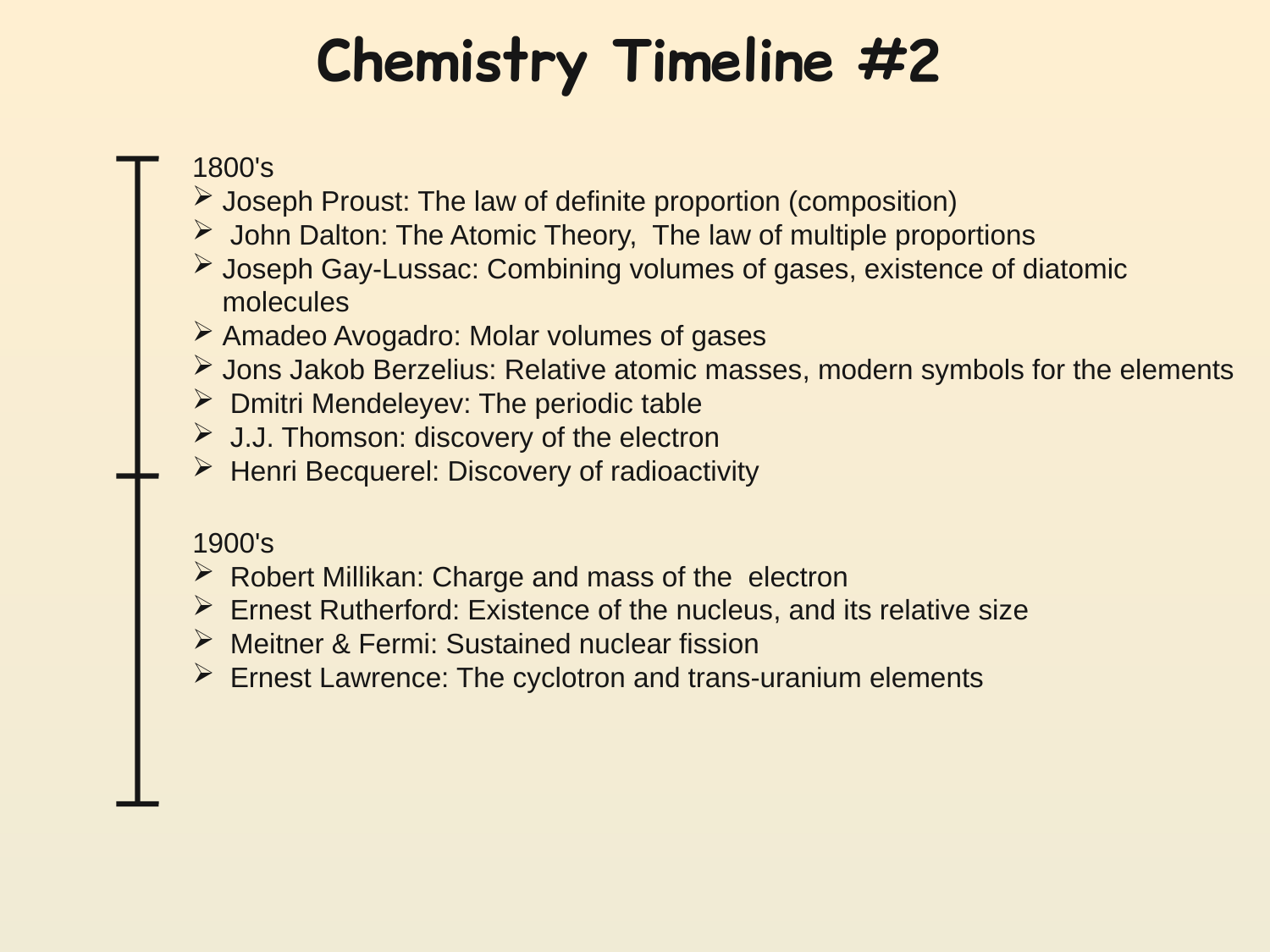

# Chemistry Timeline #2

1800's
Joseph Proust: The law of definite proportion (composition)
 John Dalton: The Atomic Theory,  The law of multiple proportions
Joseph Gay-Lussac: Combining volumes of gases, existence of diatomic molecules
Amadeo Avogadro: Molar volumes of gases
Jons Jakob Berzelius: Relative atomic masses, modern symbols for the elements
 Dmitri Mendeleyev: The periodic table
 J.J. Thomson: discovery of the electron
 Henri Becquerel: Discovery of radioactivity

1900's
 Robert Millikan: Charge and mass of the  electron
 Ernest Rutherford: Existence of the nucleus, and its relative size
 Meitner & Fermi: Sustained nuclear fission
 Ernest Lawrence: The cyclotron and trans-uranium elements